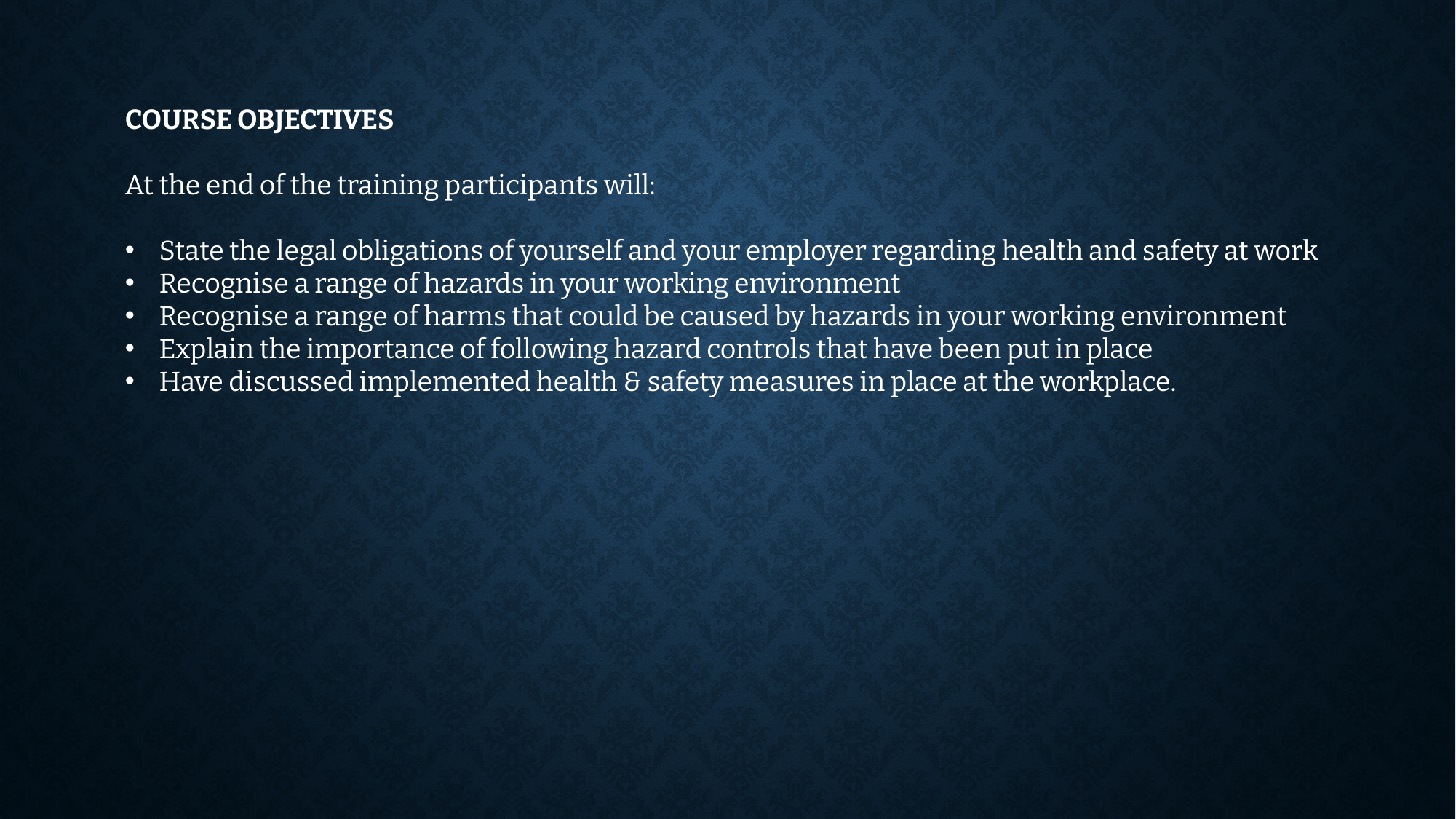

COURSE OBJECTIVES

At the end of the training participants will:

State the legal obligations of yourself and your employer regarding health and safety at work
Recognise a range of hazards in your working environment
Recognise a range of harms that could be caused by hazards in your working environment
Explain the importance of following hazard controls that have been put in place
Have discussed implemented health & safety measures in place at the workplace.